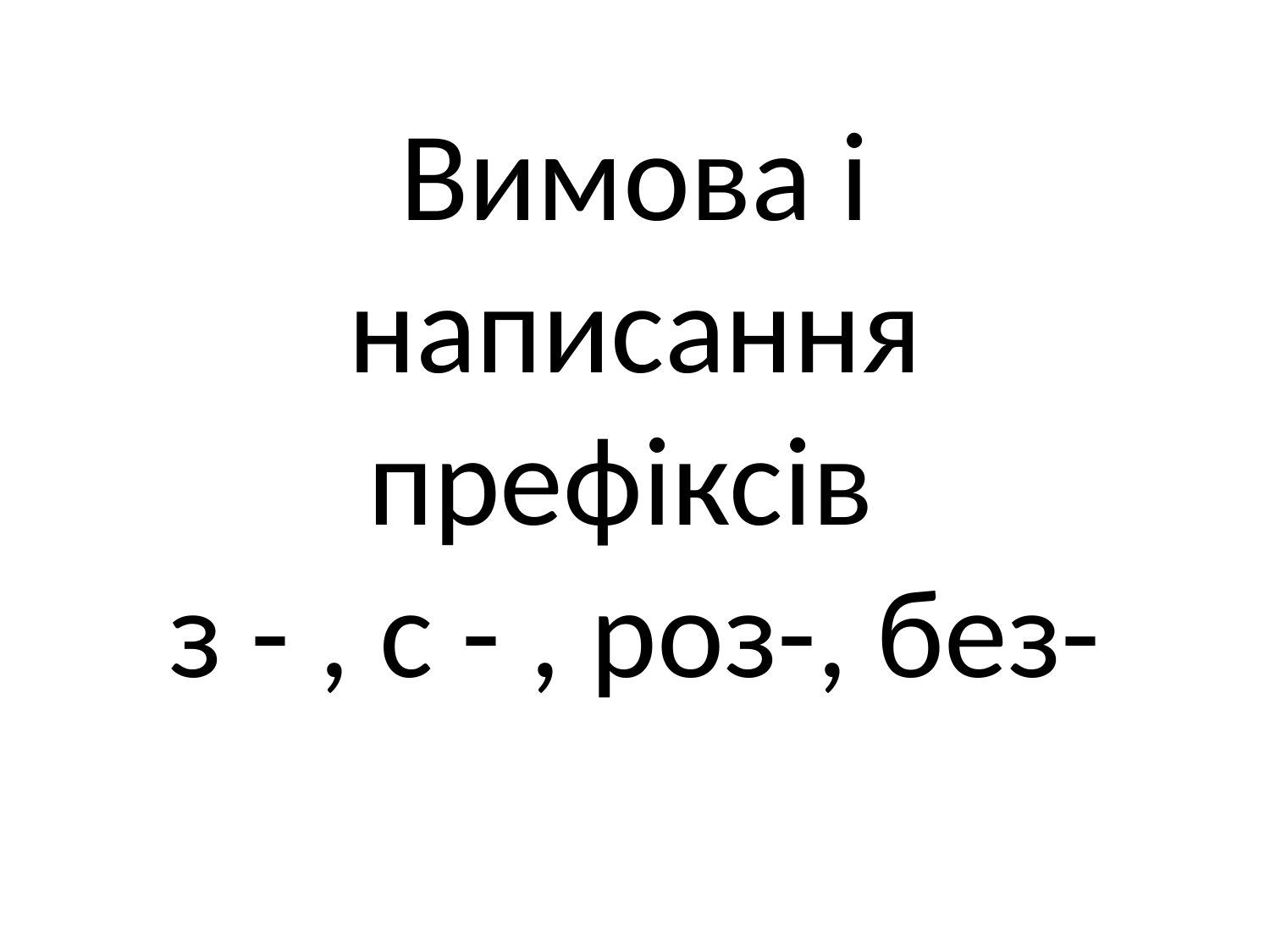

# Вимова і написання префіксів з - , с - , роз-, без-